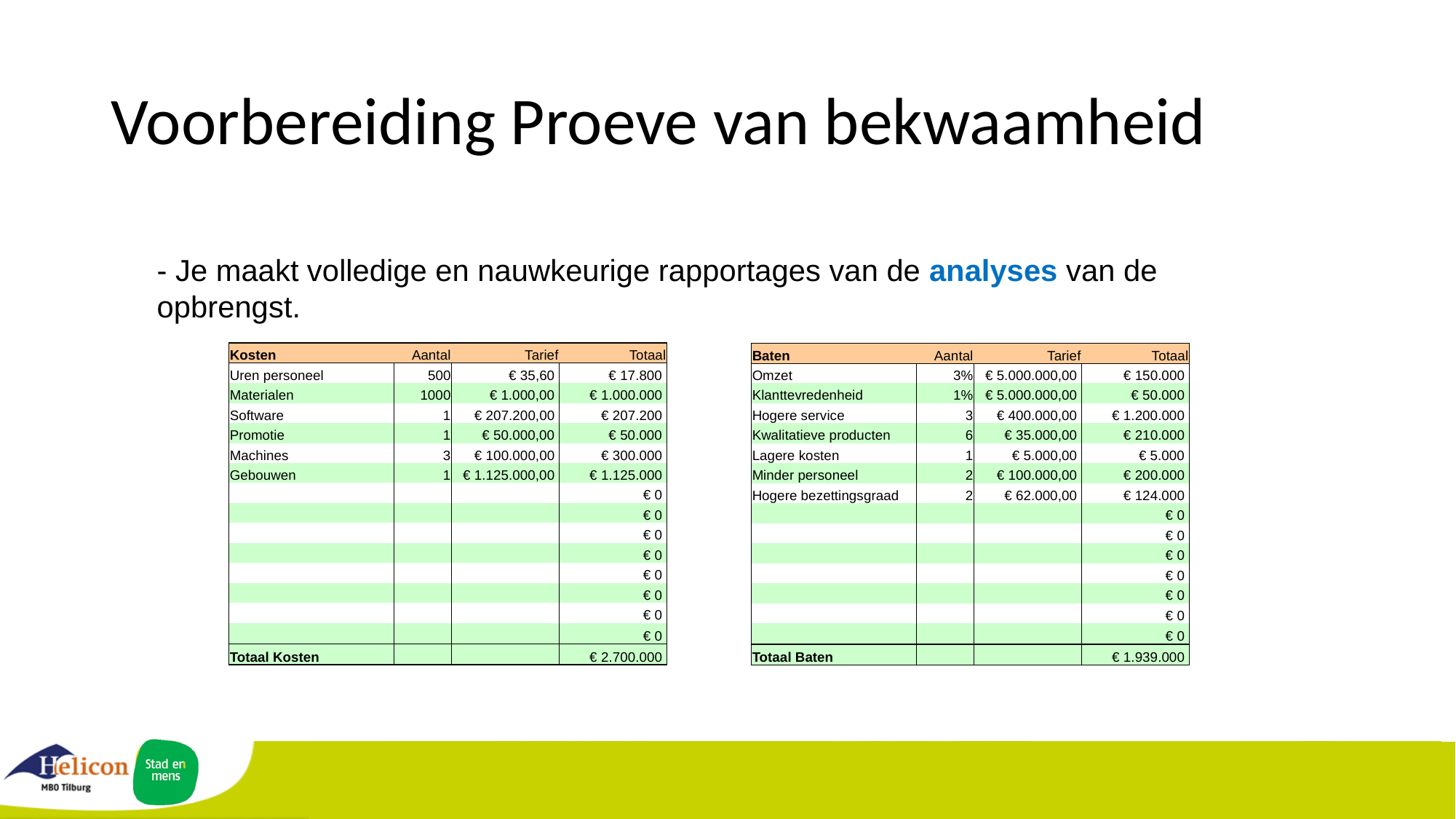

# Voorbereiding Proeve van bekwaamheid
- Je maakt volledige en nauwkeurige rapportages van de analyses van de opbrengst.

| Kosten | Aantal | Tarief | Totaal |
| --- | --- | --- | --- |
| Uren personeel | 500 | € 35,60 | € 17.800 |
| Materialen | 1000 | € 1.000,00 | € 1.000.000 |
| Software | 1 | € 207.200,00 | € 207.200 |
| Promotie | 1 | € 50.000,00 | € 50.000 |
| Machines | 3 | € 100.000,00 | € 300.000 |
| Gebouwen | 1 | € 1.125.000,00 | € 1.125.000 |
|  |  |  | € 0 |
|  |  |  | € 0 |
|  |  |  | € 0 |
|  |  |  | € 0 |
|  |  |  | € 0 |
|  |  |  | € 0 |
|  |  |  | € 0 |
|  |  |  | € 0 |
| Totaal Kosten |  |  | € 2.700.000 |
| Baten | Aantal | Tarief | Totaal |
| --- | --- | --- | --- |
| Omzet | 3% | € 5.000.000,00 | € 150.000 |
| Klanttevredenheid | 1% | € 5.000.000,00 | € 50.000 |
| Hogere service | 3 | € 400.000,00 | € 1.200.000 |
| Kwalitatieve producten | 6 | € 35.000,00 | € 210.000 |
| Lagere kosten | 1 | € 5.000,00 | € 5.000 |
| Minder personeel | 2 | € 100.000,00 | € 200.000 |
| Hogere bezettingsgraad | 2 | € 62.000,00 | € 124.000 |
|  |  |  | € 0 |
|  |  |  | € 0 |
|  |  |  | € 0 |
|  |  |  | € 0 |
|  |  |  | € 0 |
|  |  |  | € 0 |
|  |  |  | € 0 |
| Totaal Baten |  |  | € 1.939.000 |